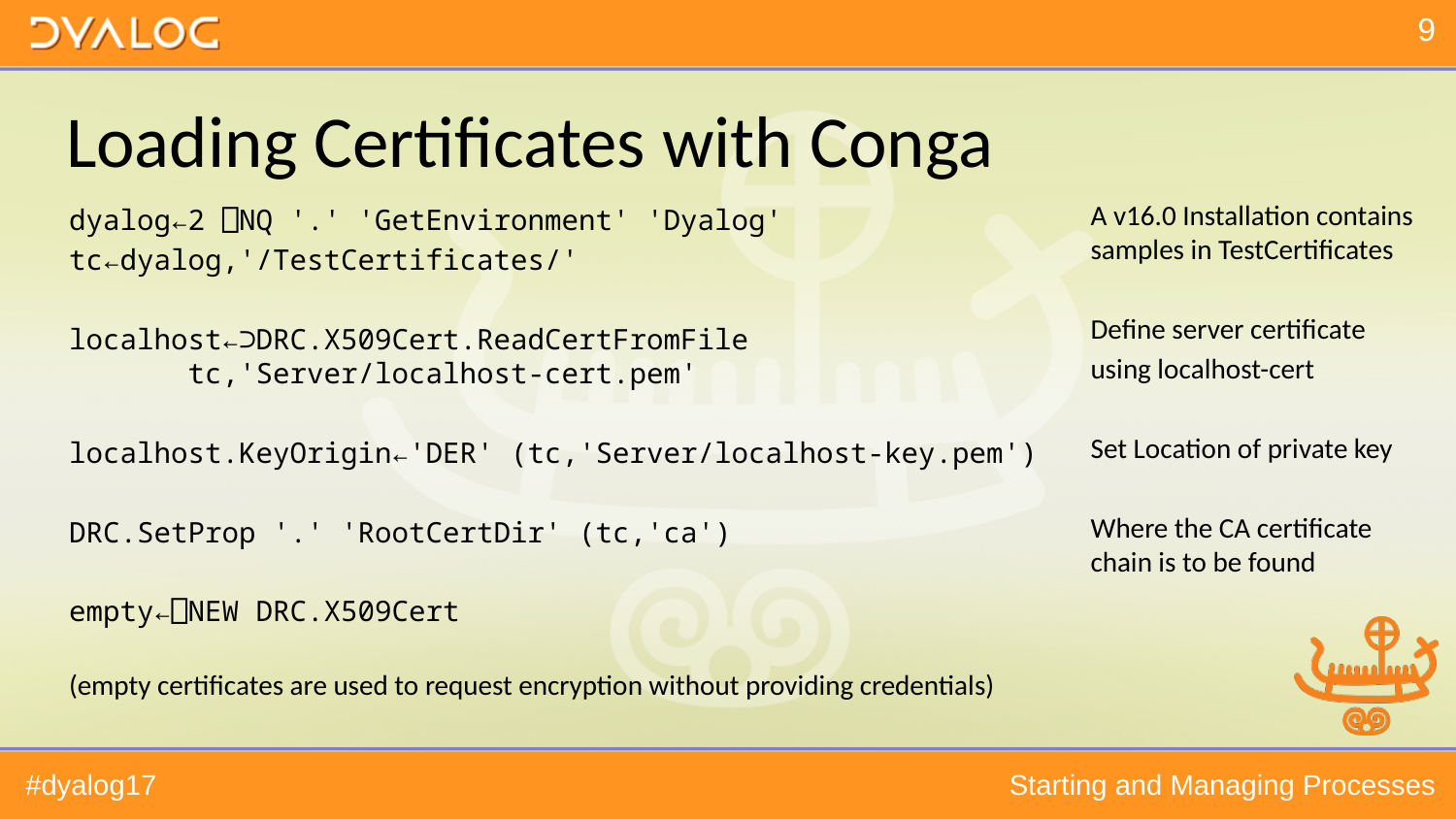

# Loading Certificates with Conga
A v16.0 Installation contains samples in TestCertificates

Define server certificate
using localhost-cert

Set Location of private key

Where the CA certificate chain is to be found

dyalog←2 ⎕NQ '.' 'GetEnvironment' 'Dyalog'
tc←dyalog,'/TestCertificates/'

localhost←⊃DRC.X509Cert.ReadCertFromFile
       tc,'Server/localhost-cert.pem'

localhost.KeyOrigin←'DER' (tc,'Server/localhost-key.pem')

DRC.SetProp '.' 'RootCertDir' (tc,'ca')

empty←⎕NEW DRC.X509Cert
(empty certificates are used to request encryption without providing credentials)